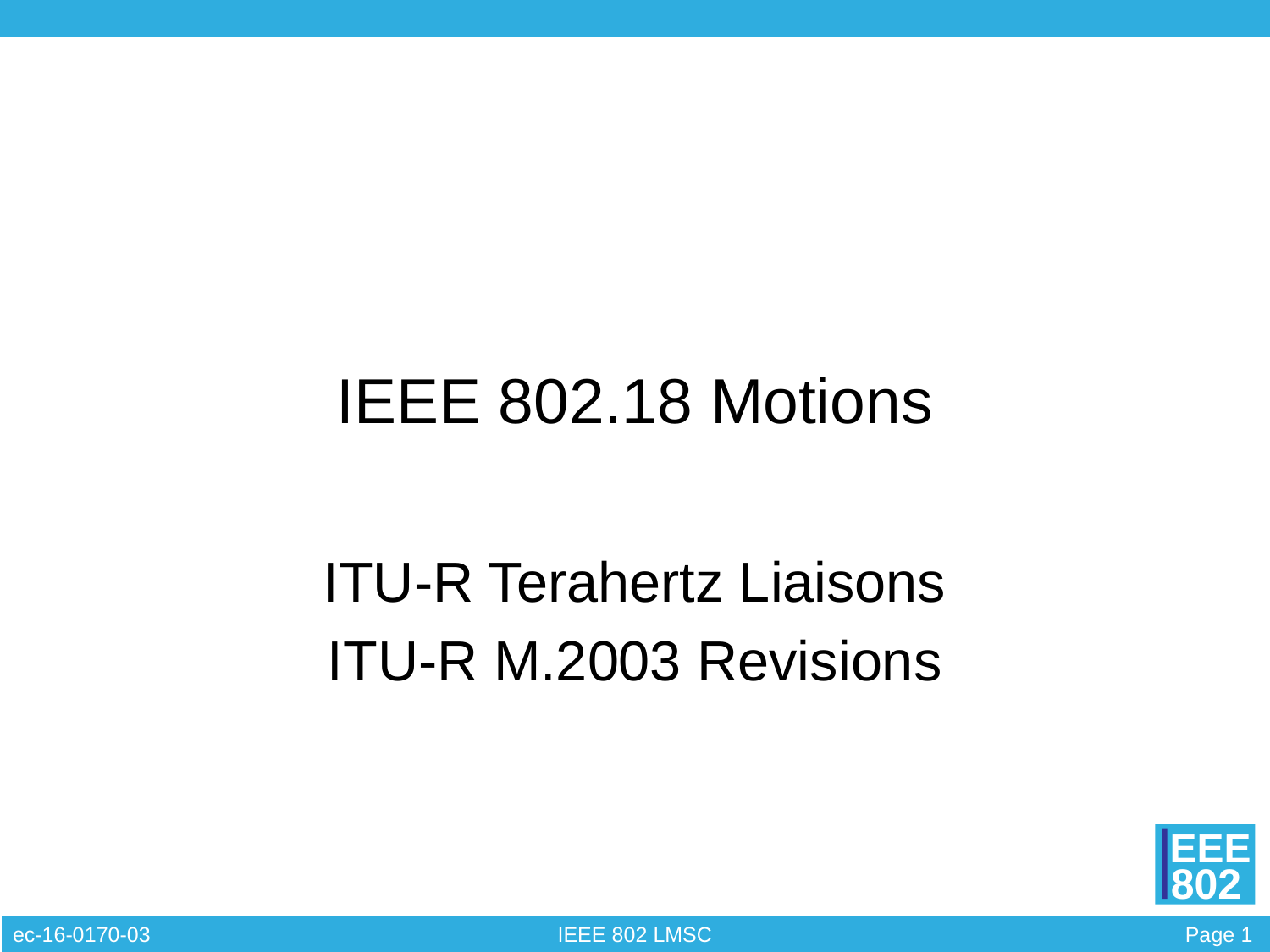

# IEEE 802.18 Motions
ITU-R Terahertz Liaisons
ITU-R M.2003 Revisions